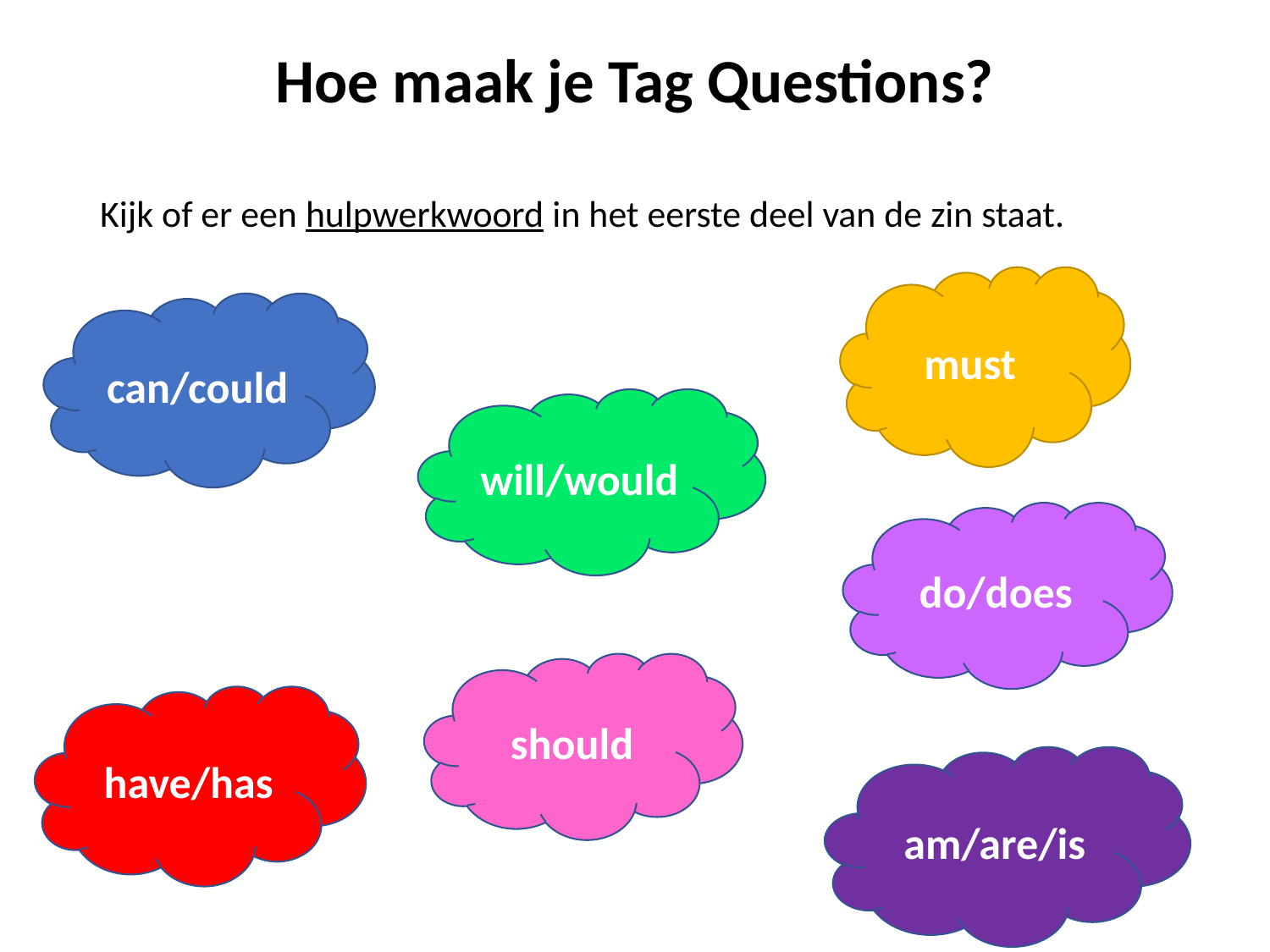

# Hoe maak je Tag Questions?
Kijk of er een hulpwerkwoord in het eerste deel van de zin staat.

must
can/could
will/would
do/does
should
have/has
am/are/is